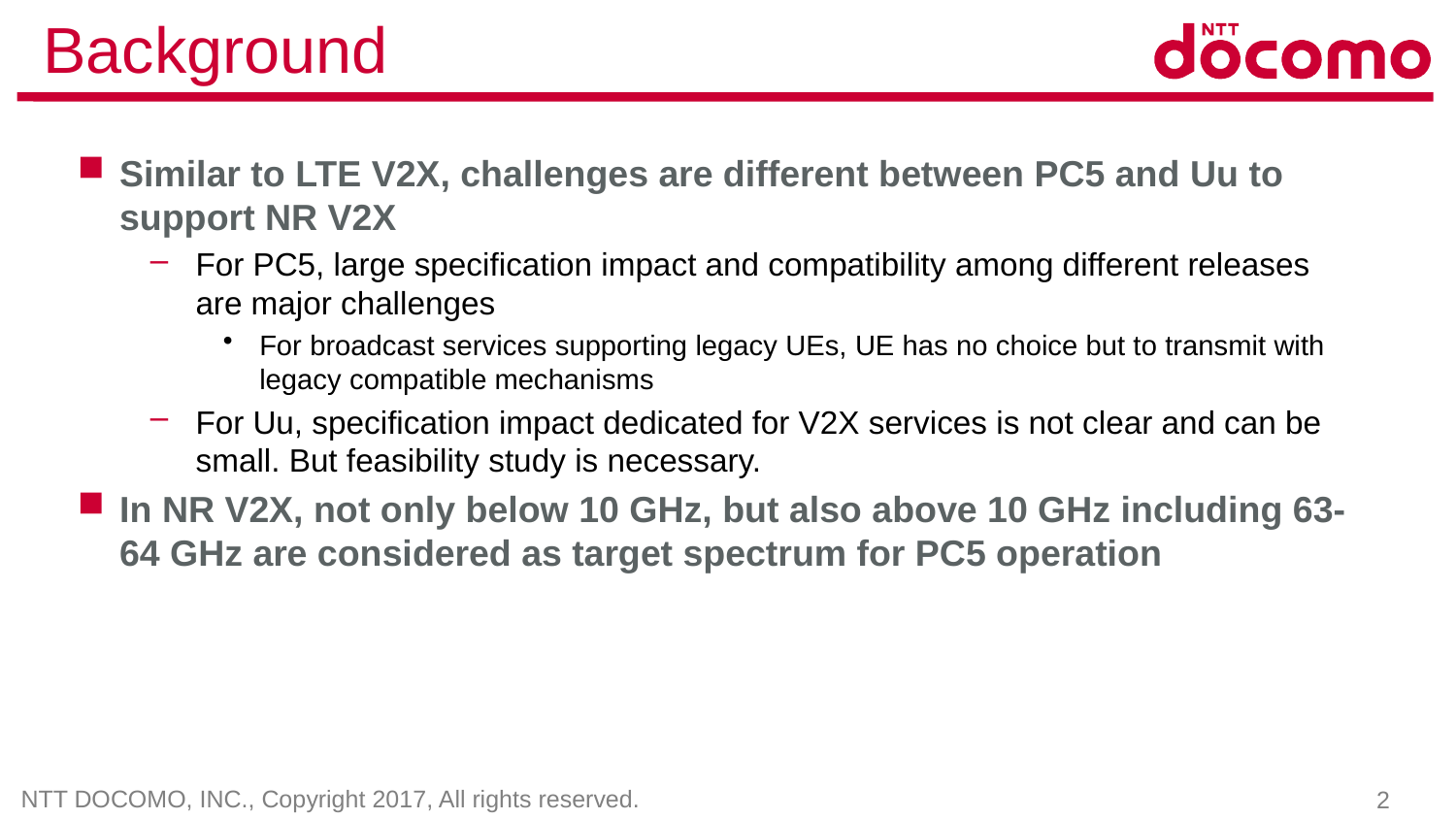

# Background
Similar to LTE V2X, challenges are different between PC5 and Uu to support NR V2X
For PC5, large specification impact and compatibility among different releases are major challenges
For broadcast services supporting legacy UEs, UE has no choice but to transmit with legacy compatible mechanisms
For Uu, specification impact dedicated for V2X services is not clear and can be small. But feasibility study is necessary.
In NR V2X, not only below 10 GHz, but also above 10 GHz including 63-64 GHz are considered as target spectrum for PC5 operation